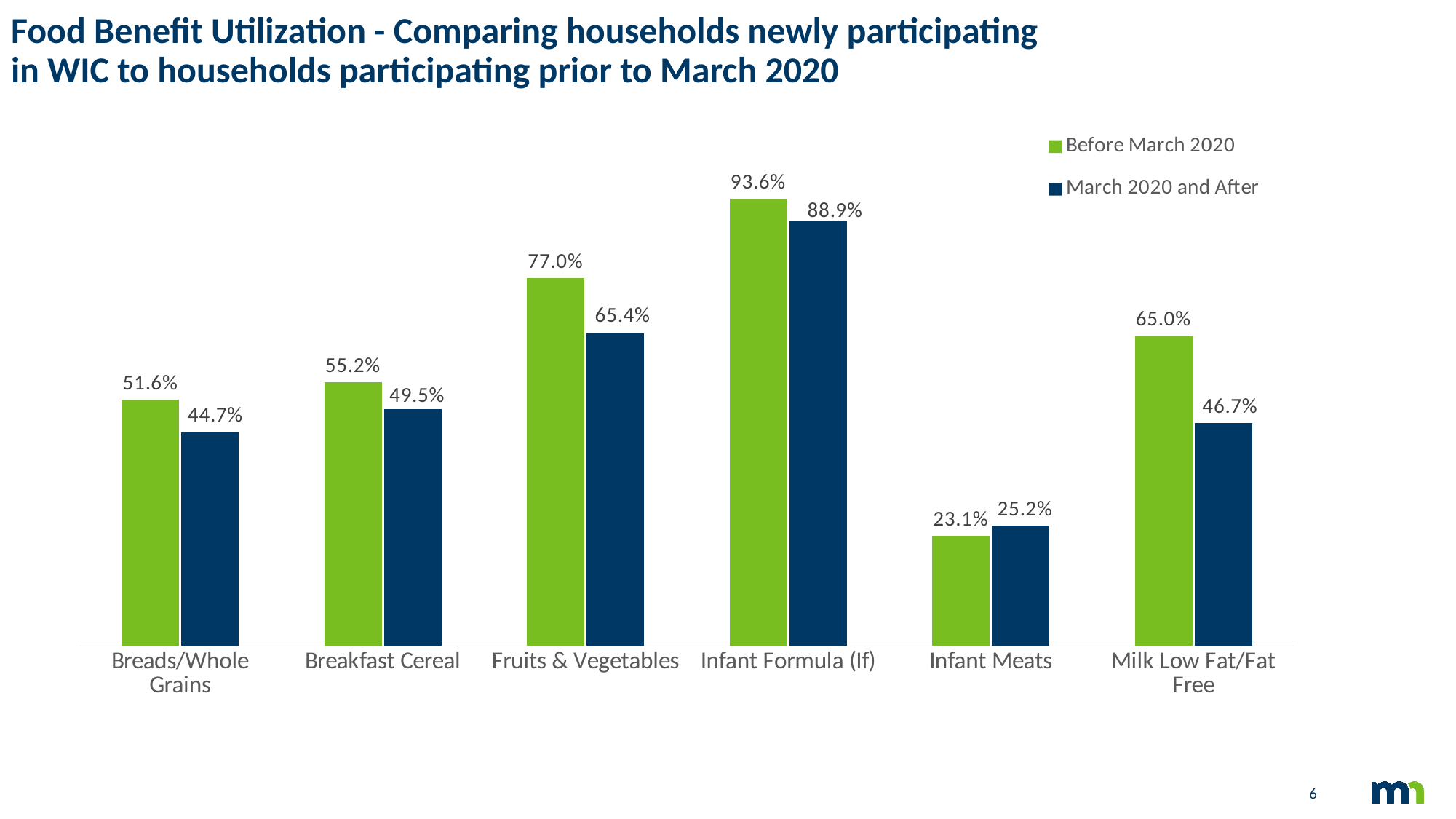

# Food Benefit Utilization - Comparing households newly participating in WIC to households participating prior to March 2020

### Chart

| Category | Before March 2020 | March 2020 and After |
|---|---|---|
| Breads/Whole Grains | 0.5159072502379437 | 0.44737386269644336 |
| Breakfast Cereal | 0.552370982967606 | 0.49547966093202994 |
| Fruits & Vegetables | 0.770235606385713 | 0.6542733010327703 |
| Infant Formula (If) | 0.9362919609888236 | 0.8891879270510741 |
| Infant Meats | 0.23104336677340753 | 0.2519493177387914 |
| Milk Low Fat/Fat Free | 0.6495197039156867 | 0.46697085731318644 |
6